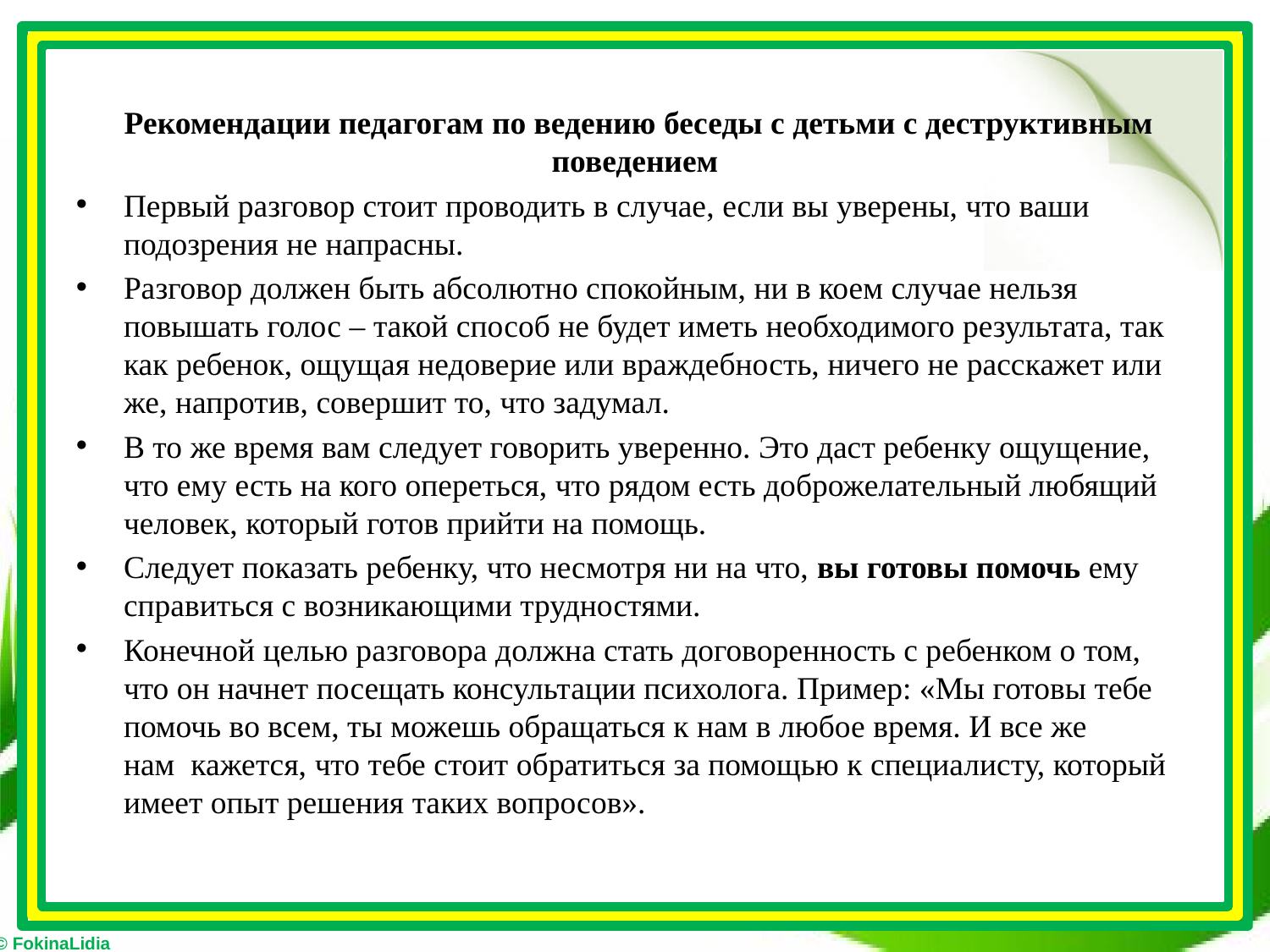

#
 Рекомендации педагогам по ведению беседы с детьми с деструктивным поведением
Первый разговор стоит проводить в случае, если вы уверены, что ваши подозрения не напрасны.
Разговор должен быть абсолютно спокойным, ни в коем случае нельзя повышать голос – такой способ не будет иметь необходимого результата, так как ребенок, ощущая недоверие или враждебность, ничего не расскажет или же, напротив, совершит то, что задумал.
В то же время вам следует говорить уверенно. Это даст ребенку ощущение, что ему есть на кого опереться, что рядом есть доброжелательный любящий человек, который готов прийти на помощь.
Следует показать ребенку, что несмотря ни на что, вы готовы помочь ему справиться с возникающими трудностями.
Конечной целью разговора должна стать договоренность с ребенком о том, что он начнет посещать консультации психолога. Пример: «Мы готовы тебе помочь во всем, ты можешь обращаться к нам в любое время. И все же нам  кажется, что тебе стоит обратиться за помощью к специалисту, который имеет опыт решения таких вопросов».